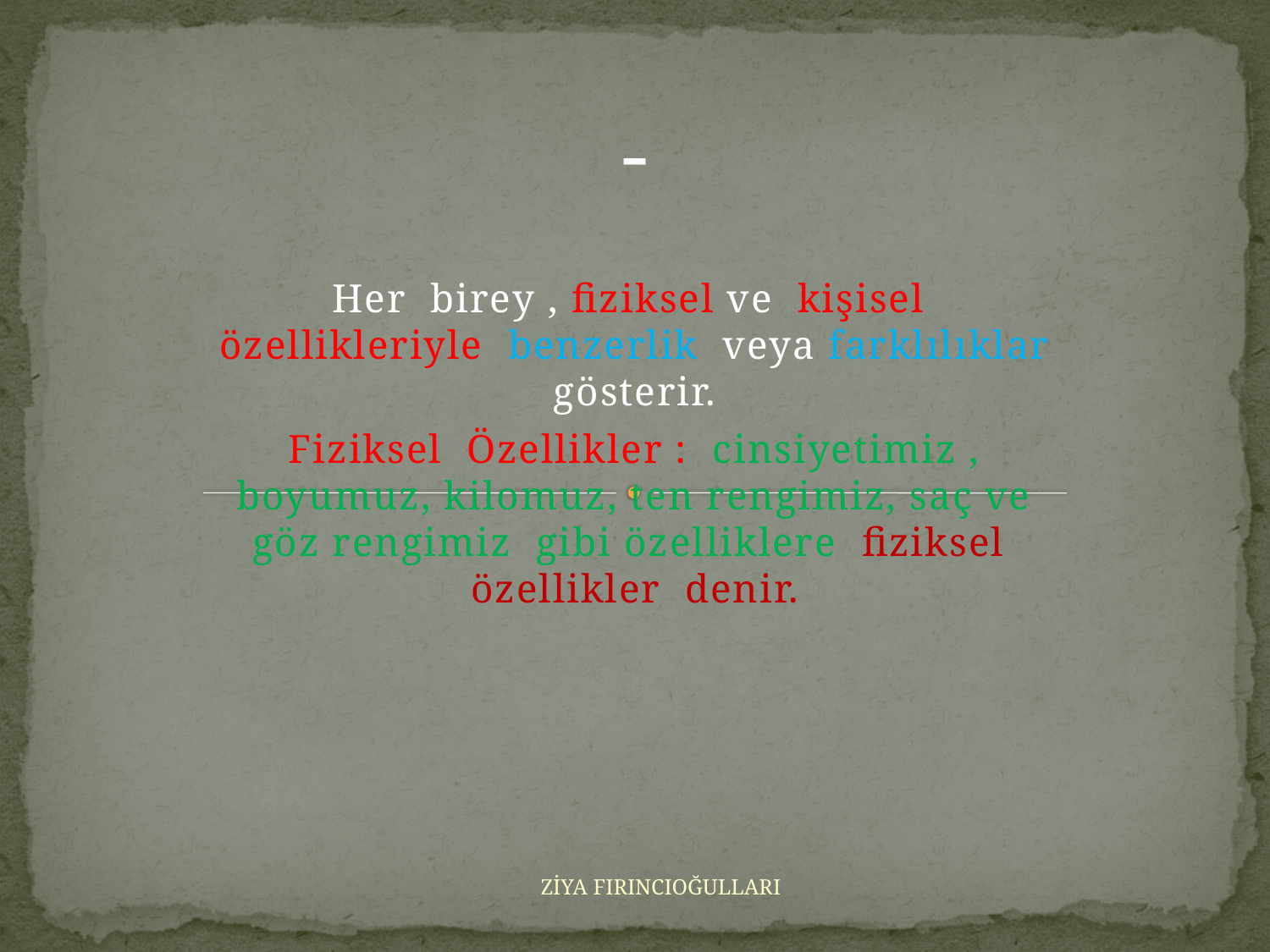

# -
Her  birey , fiziksel ve  kişisel  özellikleriyle  benzerlik  veya farklılıklar gösterir.
Fiziksel  Özellikler :  cinsiyetimiz , boyumuz, kilomuz, ten rengimiz, saç ve göz rengimiz  gibi özelliklere  fiziksel  özellikler  denir.
ZİYA FIRINCIOĞULLARI